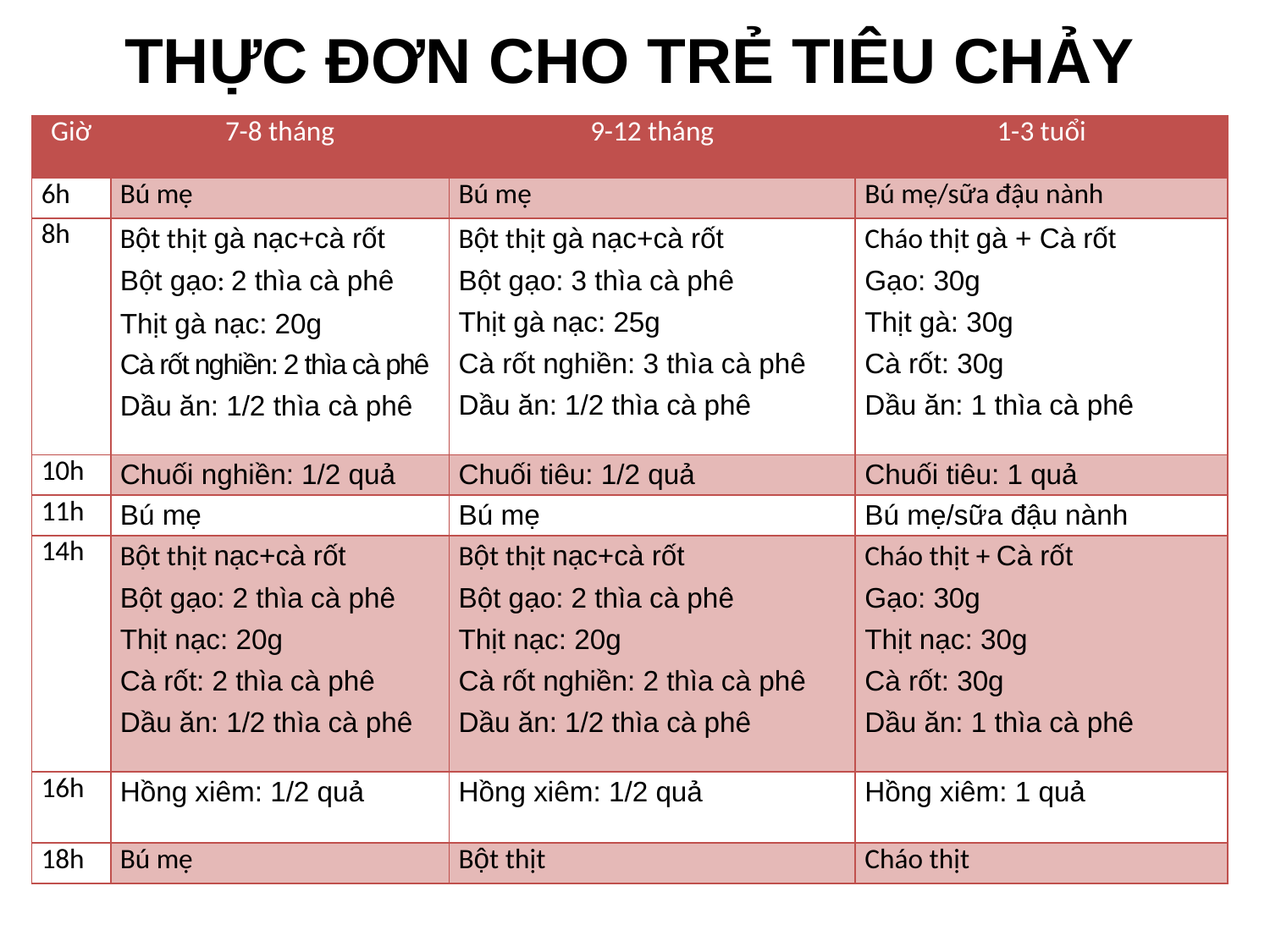

# THỰC ĐƠN CHO TRẺ TIÊU CHẢY
| Giờ | 7-8 tháng | 9-12 tháng | 1-3 tuổi |
| --- | --- | --- | --- |
| 6h | Bú mẹ | Bú mẹ | Bú mẹ/sữa đậu nành |
| 8h | Bột thịt gà nạc+cà rốt Bột gạo: 2 thìa cà phê Thịt gà nạc: 20g Cà rốt nghiền: 2 thìa cà phê Dầu ăn: 1/2 thìa cà phê | Bột thịt gà nạc+cà rốt Bột gạo: 3 thìa cà phê Thịt gà nạc: 25g Cà rốt nghiền: 3 thìa cà phê Dầu ăn: 1/2 thìa cà phê | Cháo thịt gà + Cà rốt Gạo: 30g Thịt gà: 30g Cà rốt: 30g Dầu ăn: 1 thìa cà phê |
| 10h | Chuối nghiền: 1/2 quả | Chuối tiêu: 1/2 quả | Chuối tiêu: 1 quả |
| 11h | Bú mẹ | Bú mẹ | Bú mẹ/sữa đậu nành |
| 14h | Bột thịt nạc+cà rốt Bột gạo: 2 thìa cà phê Thịt nạc: 20g Cà rốt: 2 thìa cà phê Dầu ăn: 1/2 thìa cà phê | Bột thịt nạc+cà rốt Bột gạo: 2 thìa cà phê Thịt nạc: 20g Cà rốt nghiền: 2 thìa cà phê Dầu ăn: 1/2 thìa cà phê | Cháo thịt + Cà rốt Gạo: 30g Thịt nạc: 30g Cà rốt: 30g Dầu ăn: 1 thìa cà phê |
| 16h | Hồng xiêm: 1/2 quả | Hồng xiêm: 1/2 quả | Hồng xiêm: 1 quả |
| 18h | Bú mẹ | Bột thịt | Cháo thịt |